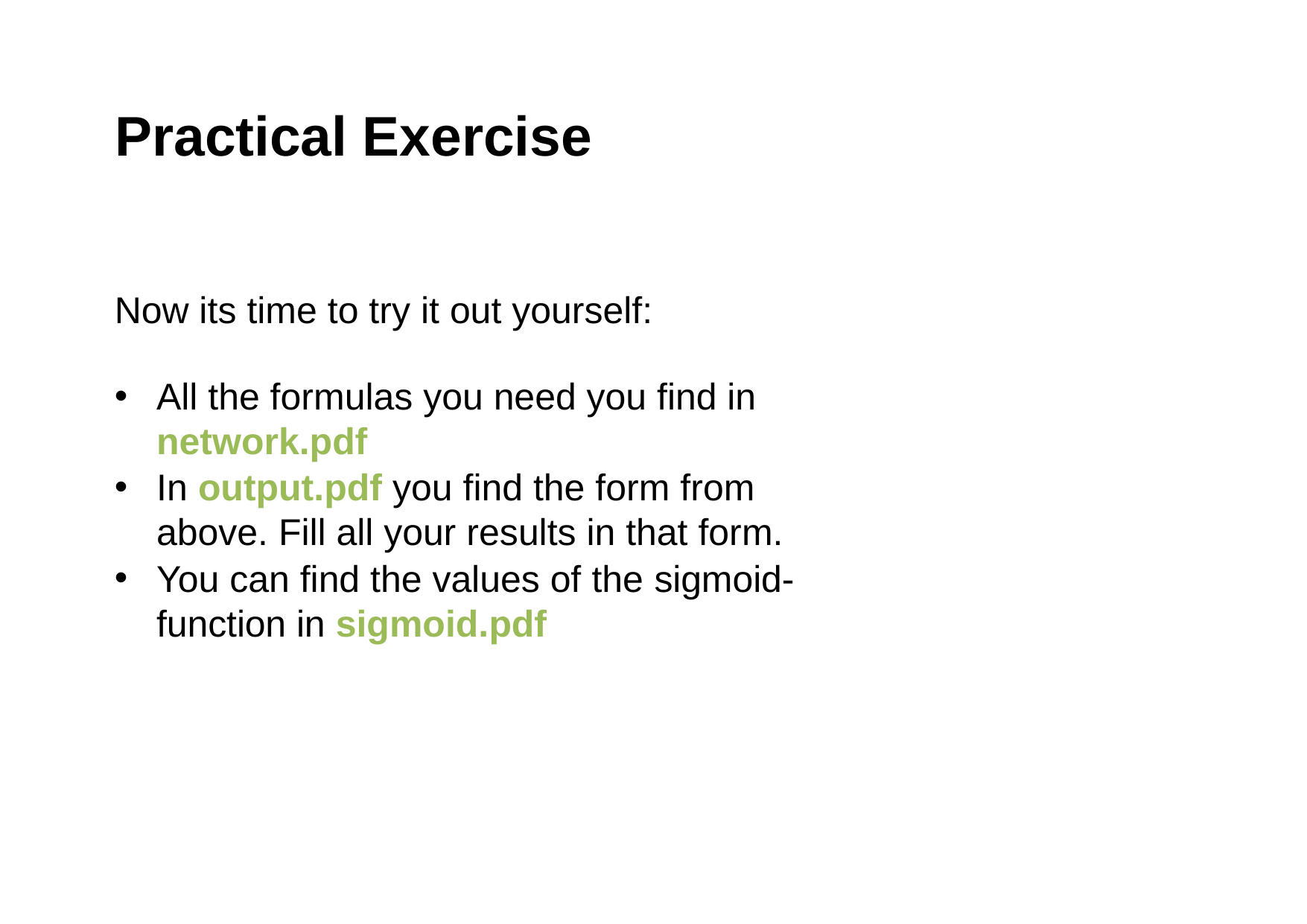

Practical Exercise
Now its time to try it out yourself:

All the formulas you need you find in network.pdf
In output.pdf you find the form from above. Fill all your results in that form.
You can find the values of the sigmoid-function in sigmoid.pdf